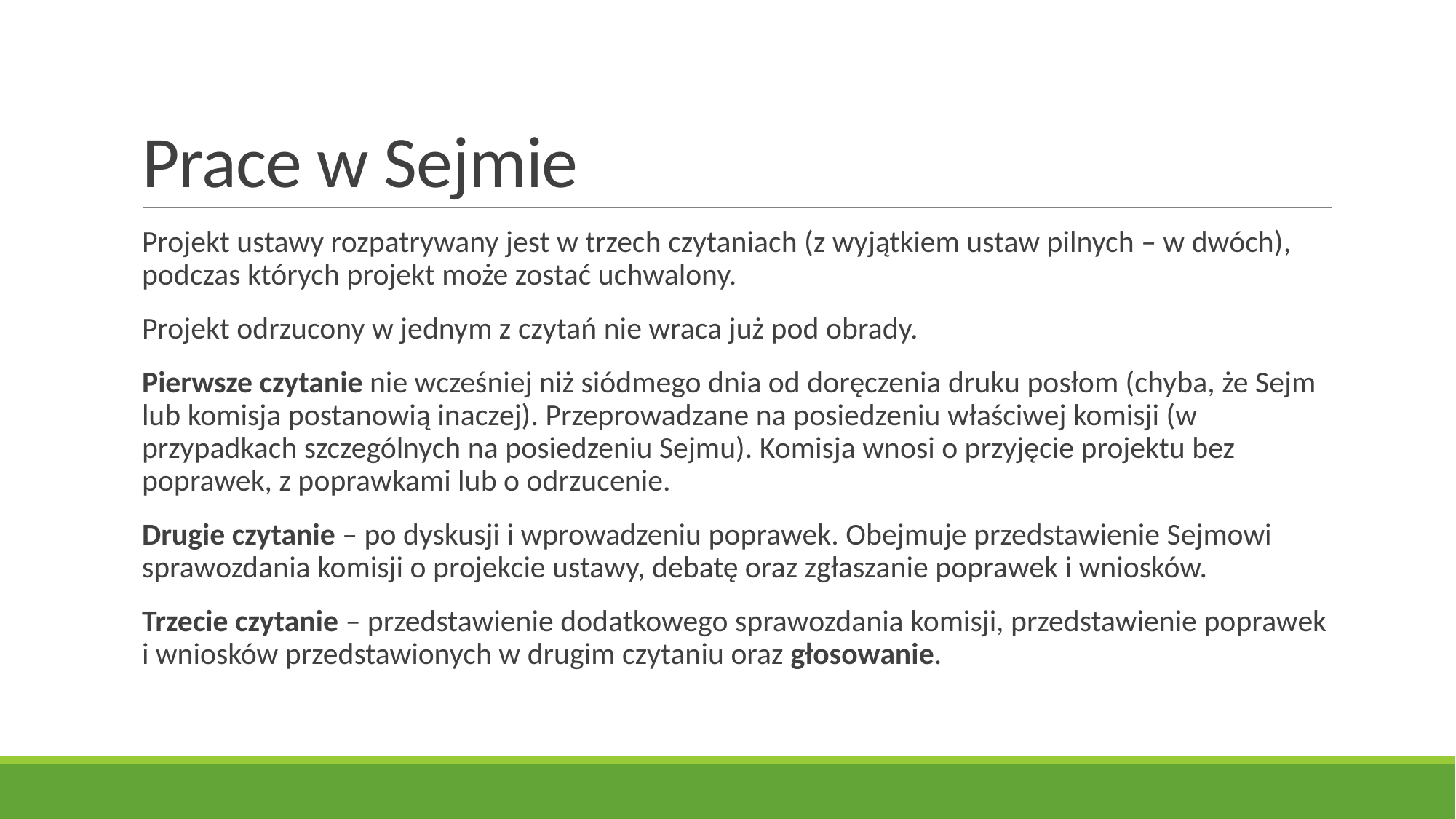

# Prace w Sejmie
Projekt ustawy rozpatrywany jest w trzech czytaniach (z wyjątkiem ustaw pilnych – w dwóch), podczas których projekt może zostać uchwalony.
Projekt odrzucony w jednym z czytań nie wraca już pod obrady.
Pierwsze czytanie nie wcześniej niż siódmego dnia od doręczenia druku posłom (chyba, że Sejm lub komisja postanowią inaczej). Przeprowadzane na posiedzeniu właściwej komisji (w przypadkach szczególnych na posiedzeniu Sejmu). Komisja wnosi o przyjęcie projektu bez poprawek, z poprawkami lub o odrzucenie.
Drugie czytanie – po dyskusji i wprowadzeniu poprawek. Obejmuje przedstawienie Sejmowi sprawozdania komisji o projekcie ustawy, debatę oraz zgłaszanie poprawek i wniosków.
Trzecie czytanie – przedstawienie dodatkowego sprawozdania komisji, przedstawienie poprawek i wniosków przedstawionych w drugim czytaniu oraz głosowanie.